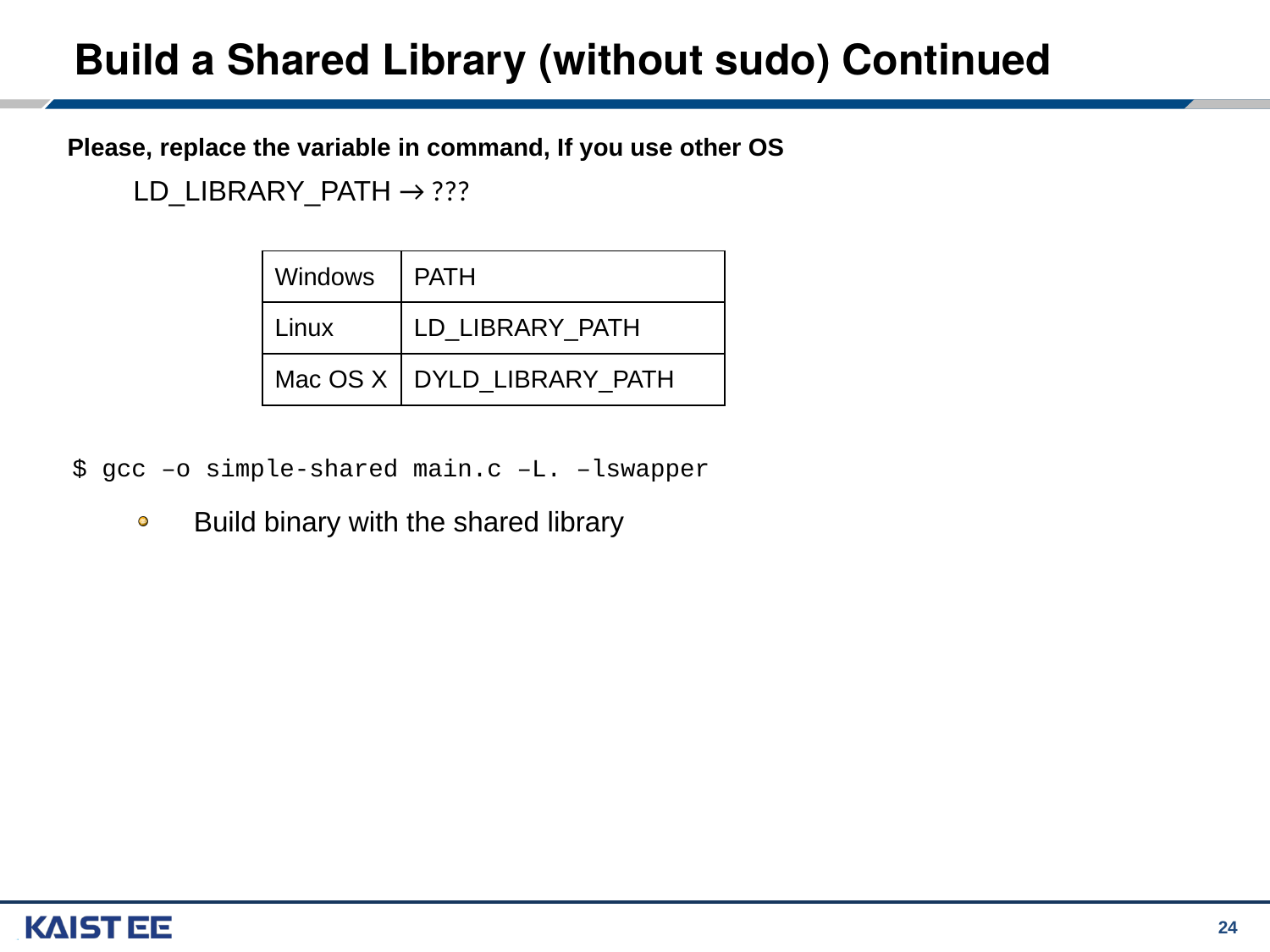

# Build a Shared Library (without sudo) Continued

LD_LIBRARY_PATH → ???

$ gcc –o simple-shared main.c –L. –lswapper
Build binary with the shared library
Please, replace the variable in command, If you use other OS
| Windows | PATH |
| --- | --- |
| Linux | LD\_LIBRARY\_PATH |
| Mac OS X | DYLD\_LIBRARY\_PATH |